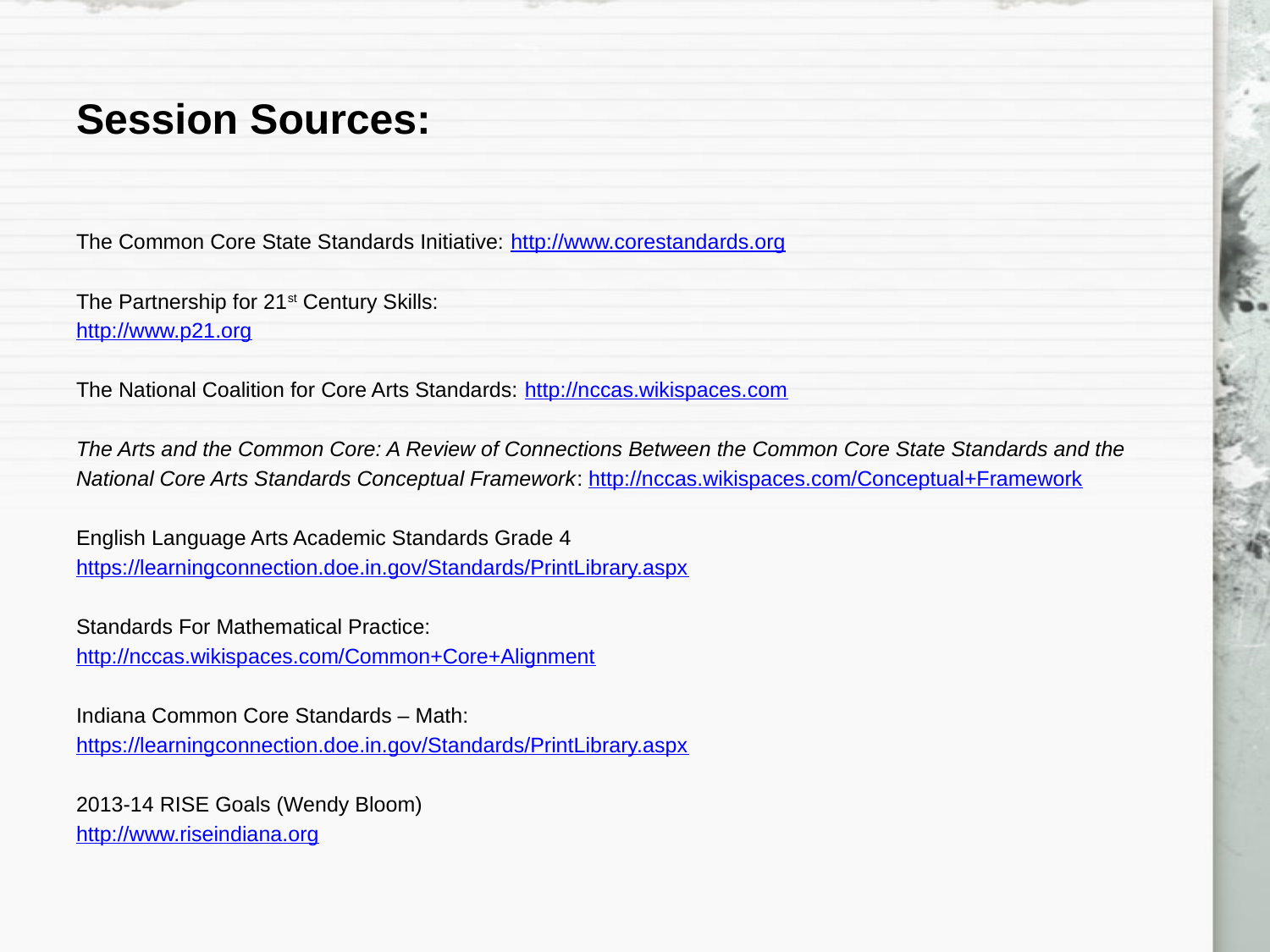

# Session Sources:
The Common Core State Standards Initiative: http://www.corestandards.org

The Partnership for 21st Century Skills:
http://www.p21.org

The National Coalition for Core Arts Standards: http://nccas.wikispaces.com

The Arts and the Common Core: A Review of Connections Between the Common Core State Standards and the
National Core Arts Standards Conceptual Framework: http://nccas.wikispaces.com/Conceptual+Framework

English Language Arts Academic Standards Grade 4
https://learningconnection.doe.in.gov/Standards/PrintLibrary.aspx

Standards For Mathematical Practice:
http://nccas.wikispaces.com/Common+Core+Alignment

Indiana Common Core Standards – Math:
https://learningconnection.doe.in.gov/Standards/PrintLibrary.aspx

2013-14 RISE Goals (Wendy Bloom)
http://www.riseindiana.org